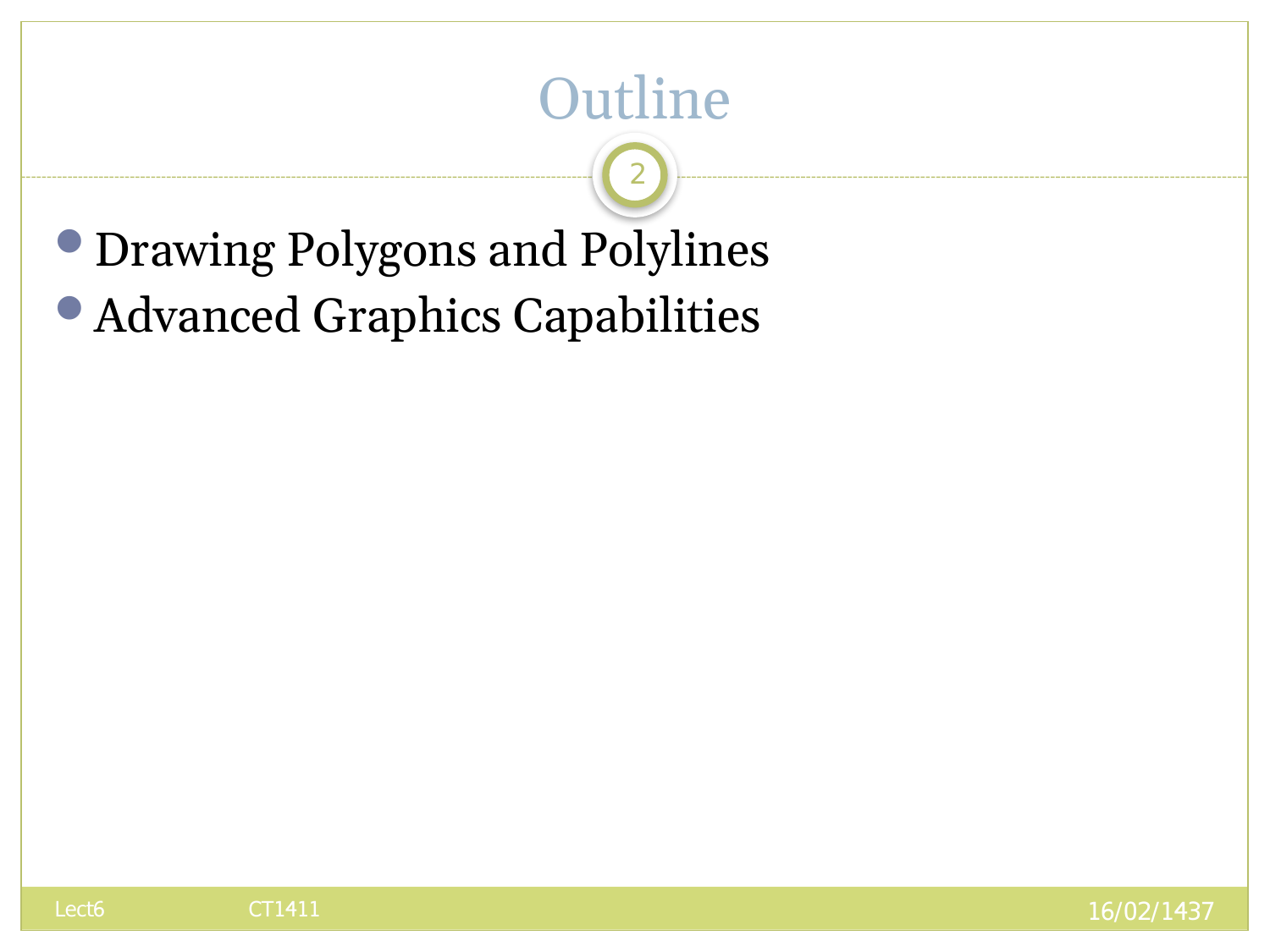

# Outline
2
Drawing Polygons and Polylines
Advanced Graphics Capabilities

16/02/1437
Lect6                      CT1411